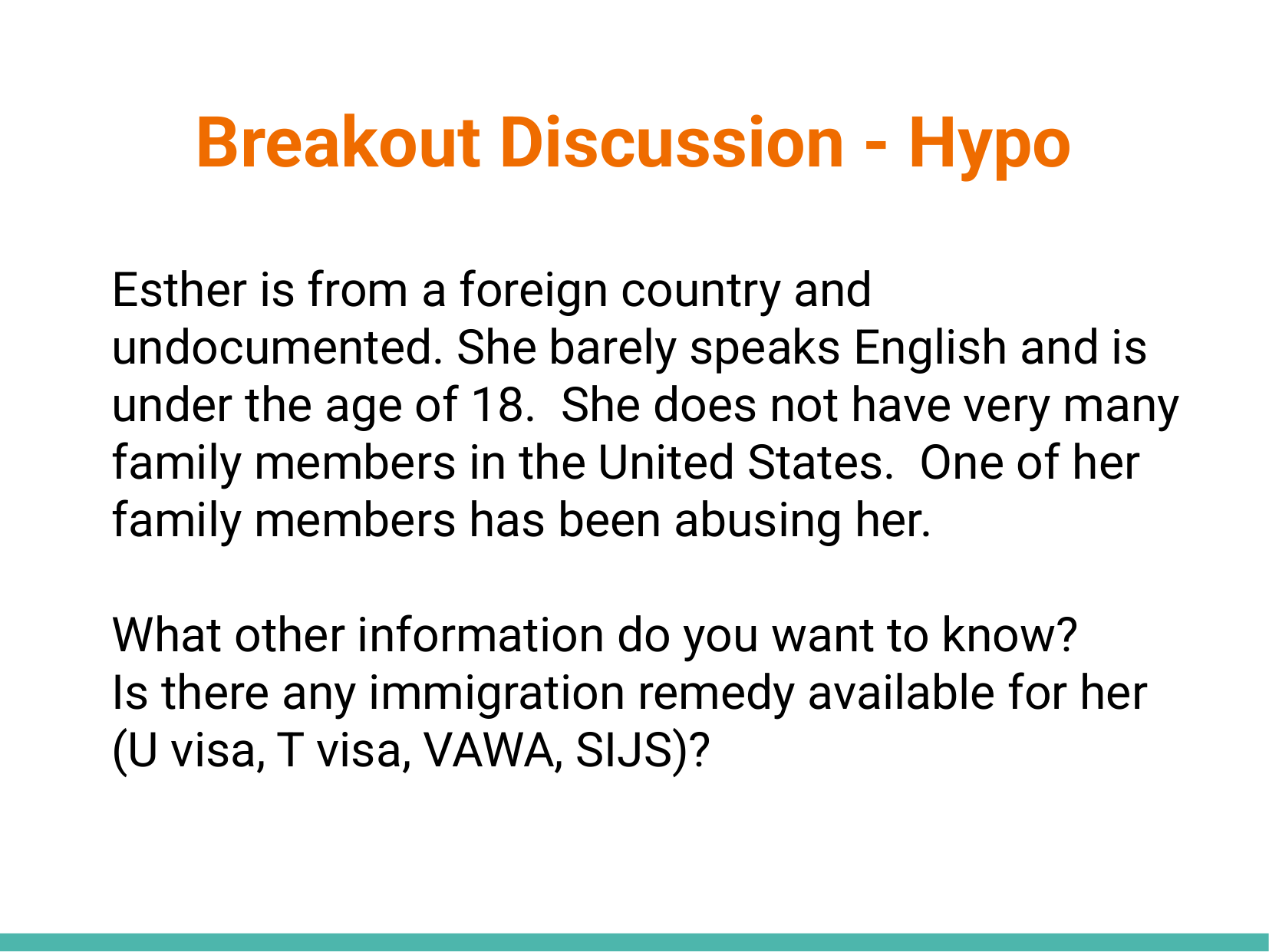

# Breakout Discussion - Hypo
Esther is from a foreign country and undocumented. She barely speaks English and is under the age of 18.  She does not have very many family members in the United States.  One of her family members has been abusing her.

What other information do you want to know?
Is there any immigration remedy available for her
(U visa, T visa, VAWA, SIJS)?